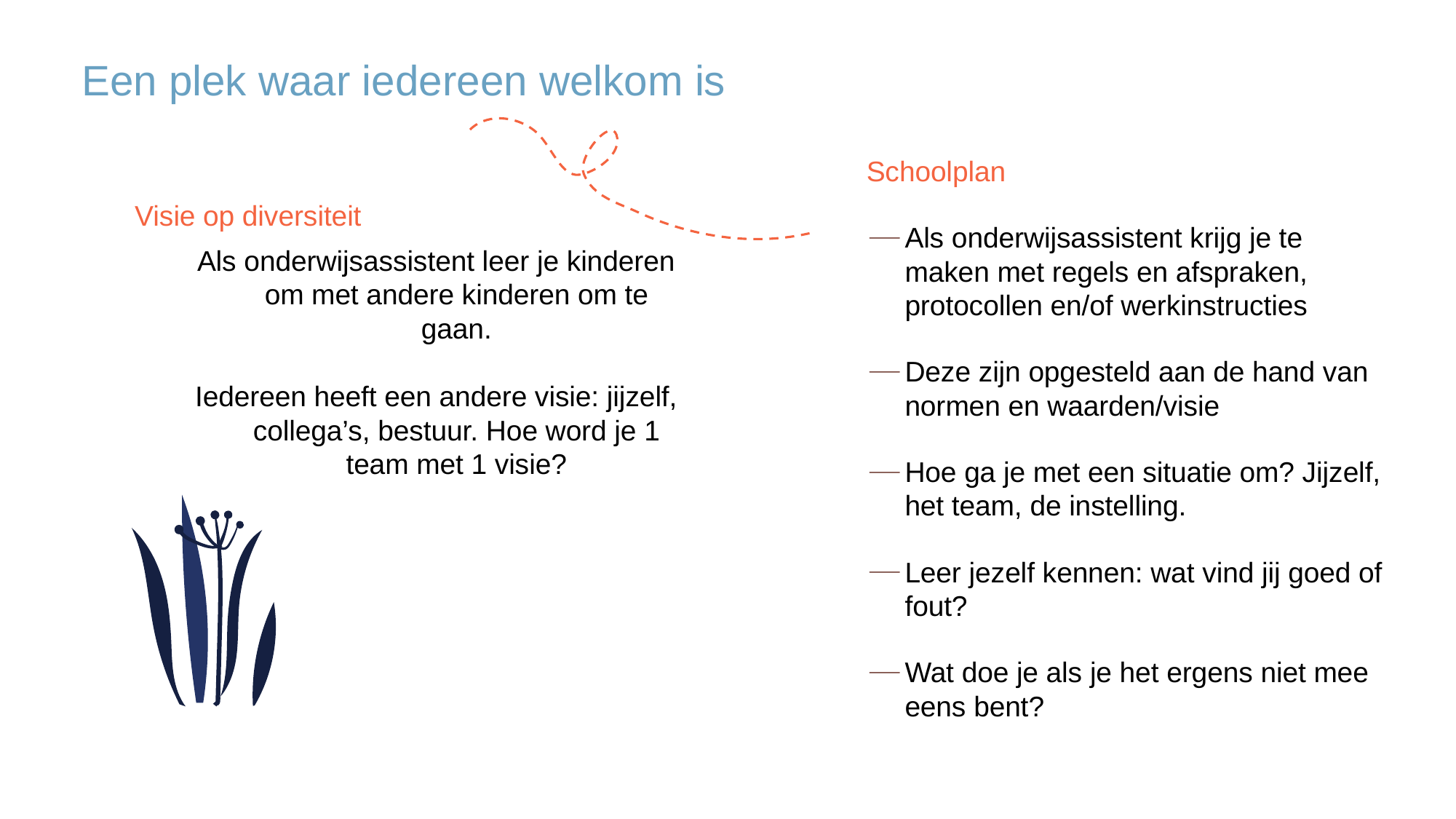

Een plek waar iedereen welkom is

Schoolplan
Als onderwijsassistent krijg je te maken met regels en afspraken, protocollen en/of werkinstructies
Deze zijn opgesteld aan de hand van normen en waarden/visie
Hoe ga je met een situatie om? Jijzelf, het team, de instelling.
Leer jezelf kennen: wat vind jij goed of fout?
Wat doe je als je het ergens niet mee eens bent?
# Visie op diversiteit

Als onderwijsassistent leer je kinderen om met andere kinderen om te gaan.

Iedereen heeft een andere visie: jijzelf, collega’s, bestuur. Hoe word je 1 team met 1 visie?